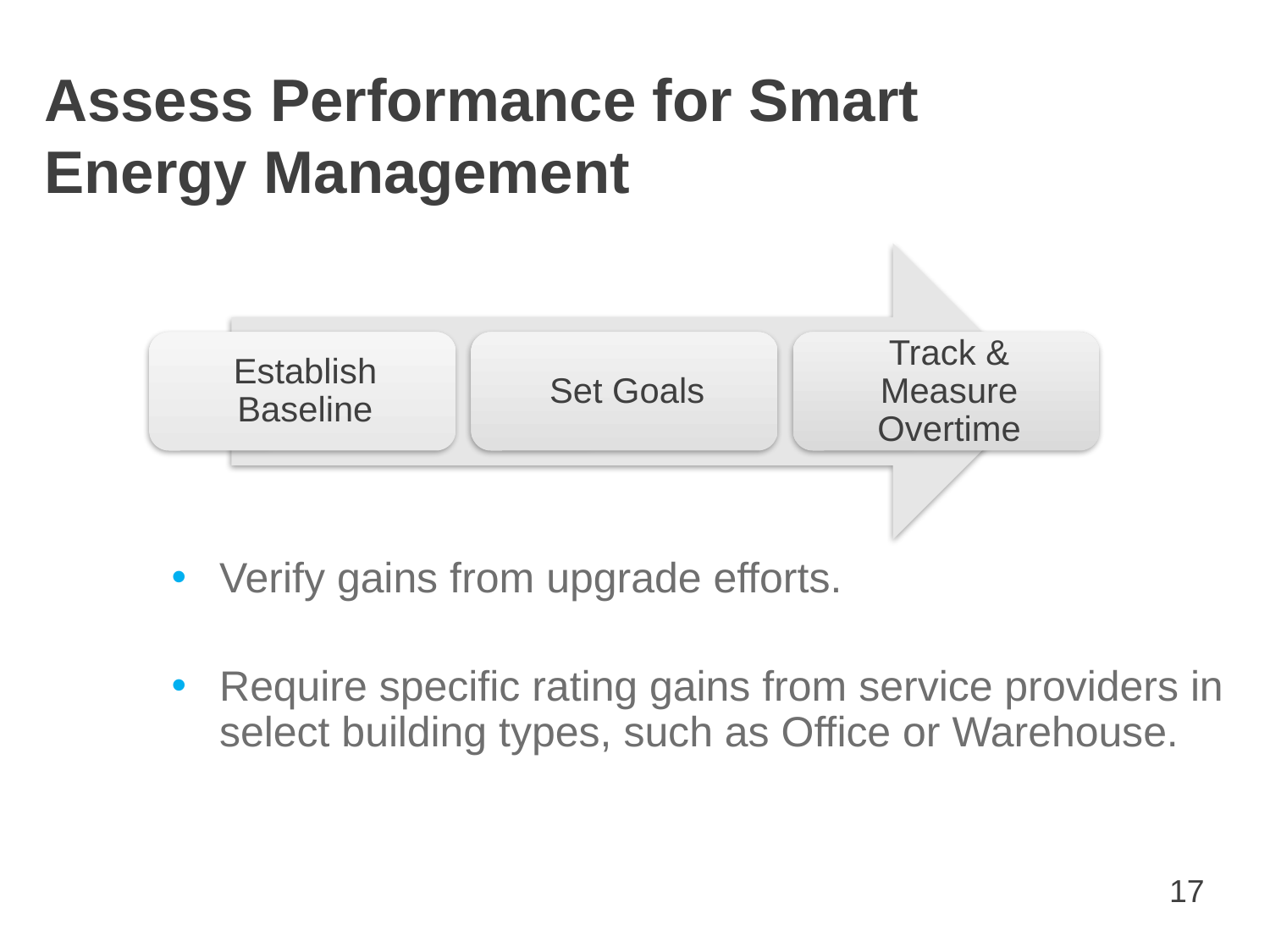

Assess Performance for Smart Energy Management
Establish Baseline
Set Goals
Track & Measure Overtime
Verify gains from upgrade efforts.

Require specific rating gains from service providers in select building types, such as Office or Warehouse.